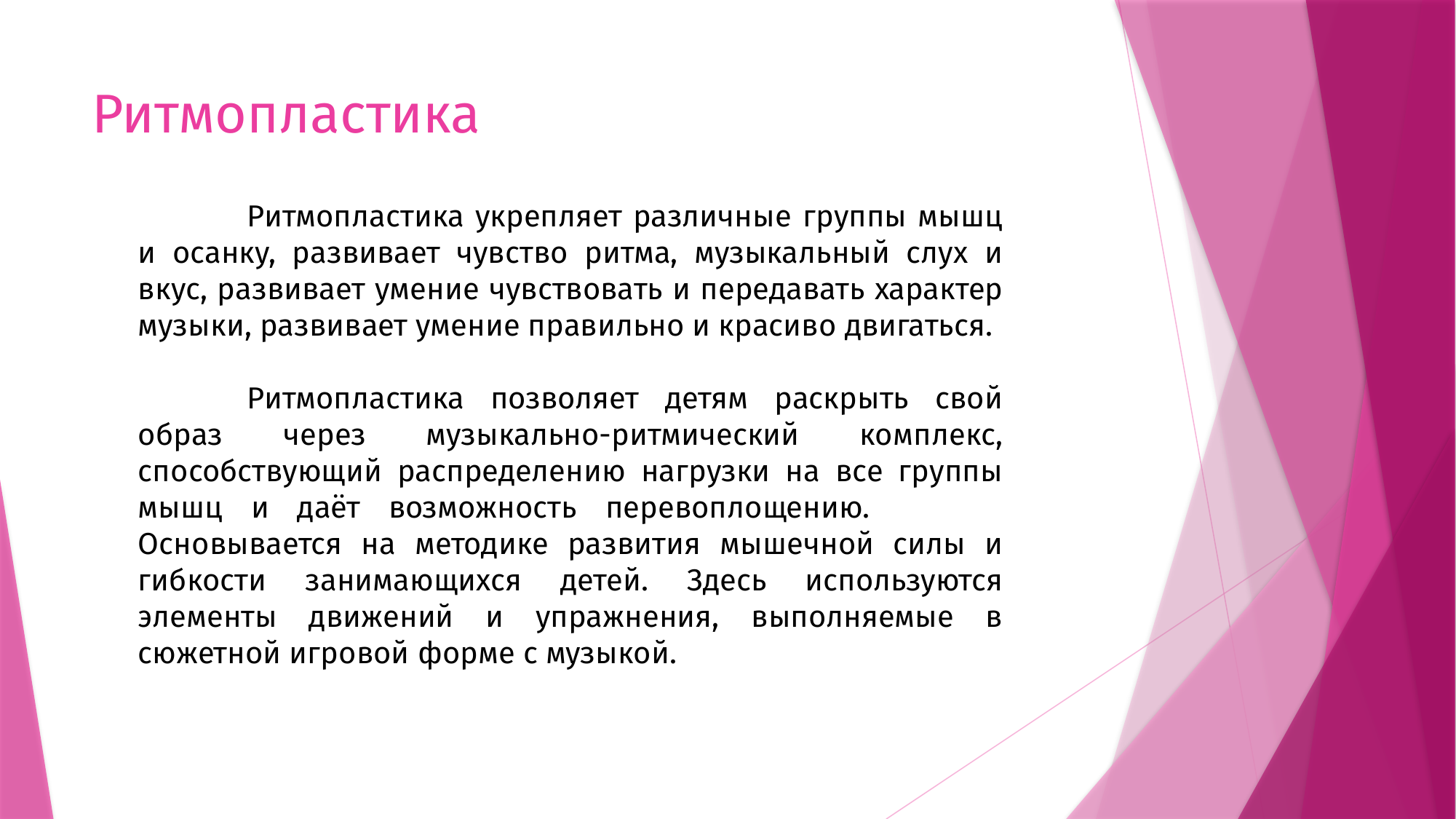

# Ритмопластика
	Ритмопластика укрепляет различные группы мышц и осанку, развивает чувство ритма, музыкальный слух и вкус, развивает умение чувствовать и передавать характер музыки, развивает умение правильно и красиво двигаться.

	Ритмопластика позволяет детям раскрыть свой образ через музыкально-ритмический комплекс, способствующий распределению нагрузки на все группы мышц и даёт возможность перевоплощению. 	Основывается на методике развития мышечной силы и гибкости занимающихся детей. Здесь используются элементы движений и упражнения, выполняемые в сюжетной игровой форме с музыкой.